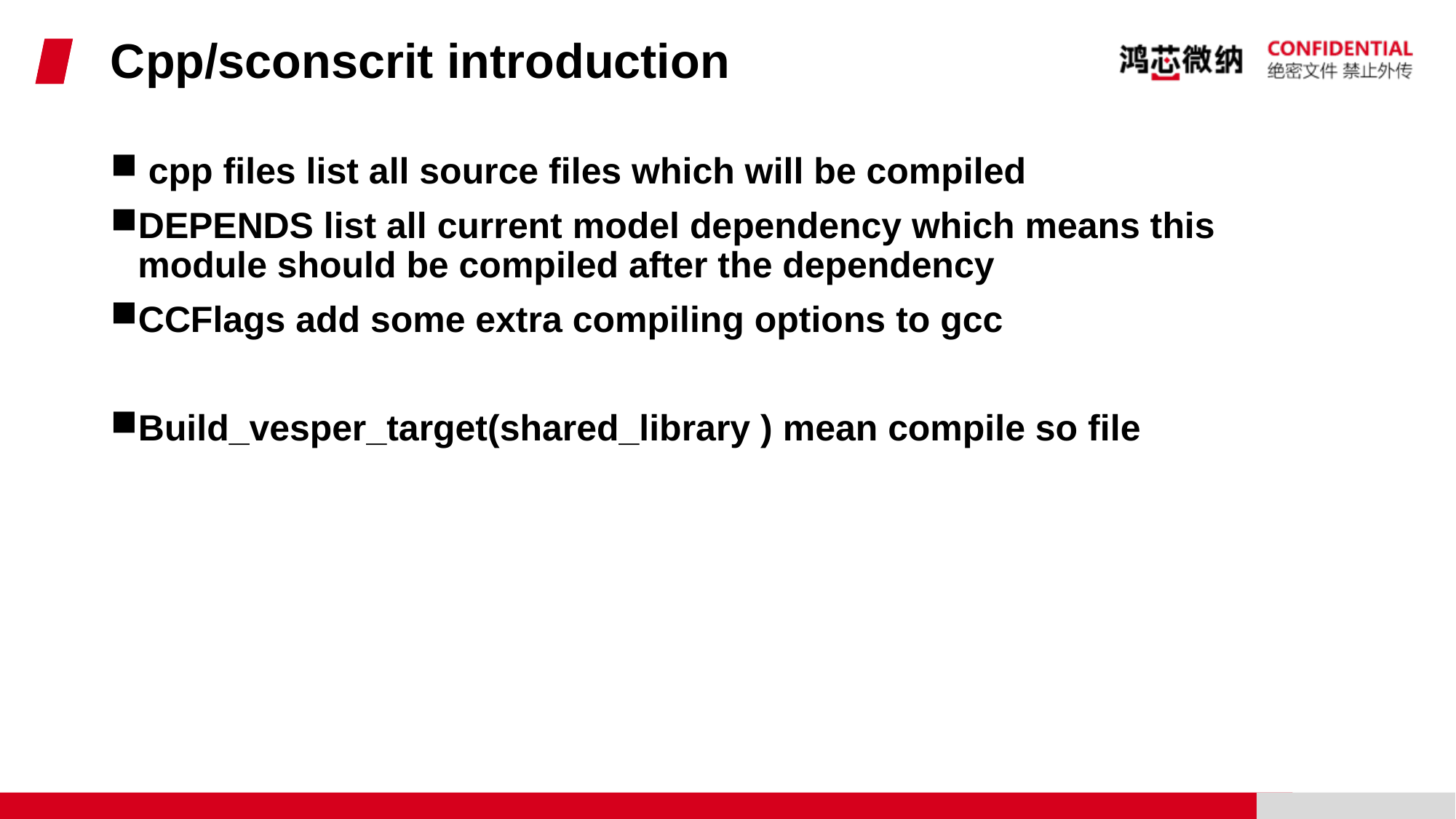

# Cpp/sconscrit introduction
 cpp files list all source files which will be compiled
DEPENDS list all current model dependency which means this module should be compiled after the dependency
CCFlags add some extra compiling options to gcc

Build_vesper_target(shared_library ) mean compile so file